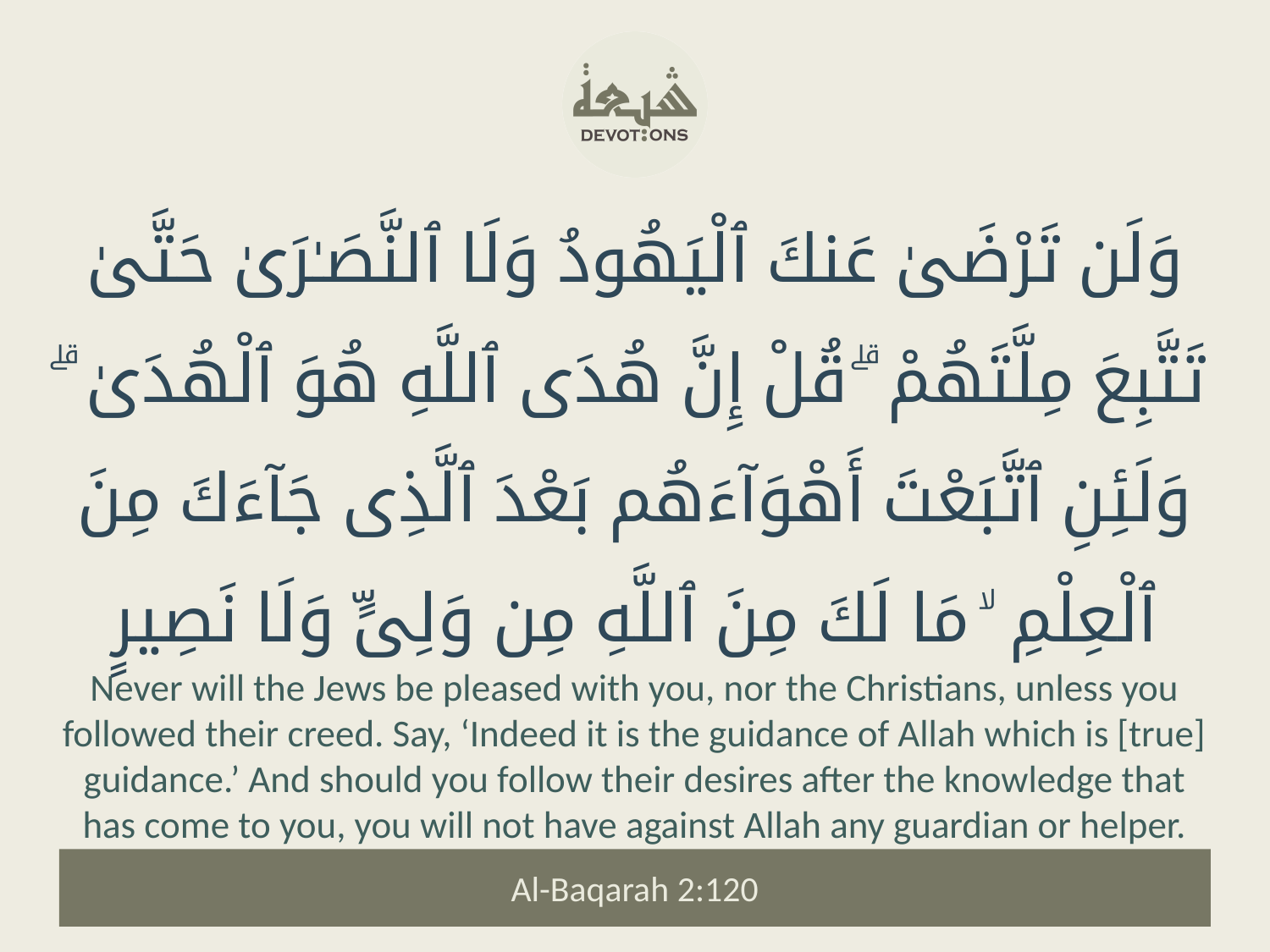

وَلَن تَرْضَىٰ عَنكَ ٱلْيَهُودُ وَلَا ٱلنَّصَـٰرَىٰ حَتَّىٰ تَتَّبِعَ مِلَّتَهُمْ ۗ قُلْ إِنَّ هُدَى ٱللَّهِ هُوَ ٱلْهُدَىٰ ۗ وَلَئِنِ ٱتَّبَعْتَ أَهْوَآءَهُم بَعْدَ ٱلَّذِى جَآءَكَ مِنَ ٱلْعِلْمِ ۙ مَا لَكَ مِنَ ٱللَّهِ مِن وَلِىٍّ وَلَا نَصِيرٍ
Never will the Jews be pleased with you, nor the Christians, unless you followed their creed. Say, ‘Indeed it is the guidance of Allah which is [true] guidance.’ And should you follow their desires after the knowledge that has come to you, you will not have against Allah any guardian or helper.
Al-Baqarah 2:120